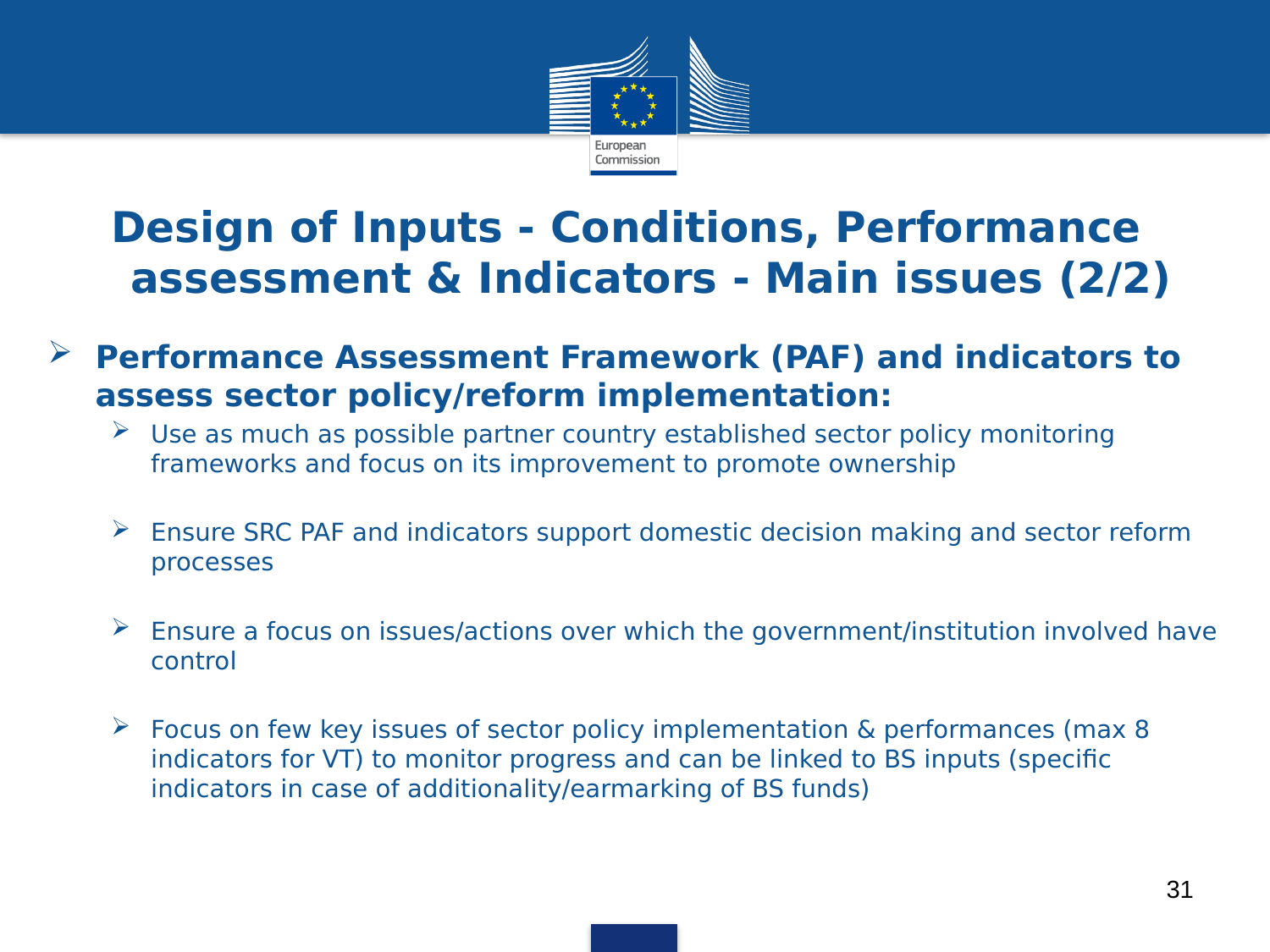

# Design of Inputs - Conditions, Performance assessment & Indicators - Main issues (2/2)

Performance Assessment Framework (PAF) and indicators to assess sector policy/reform implementation:
Use as much as possible partner country established sector policy monitoring frameworks and focus on its improvement to promote ownership

Ensure SRC PAF and indicators support domestic decision making and sector reform processes

Ensure a focus on issues/actions over which the government/institution involved have control

Focus on few key issues of sector policy implementation & performances (max 8 indicators for VT) to monitor progress and can be linked to BS inputs (specific indicators in case of additionality/earmarking of BS funds)

31